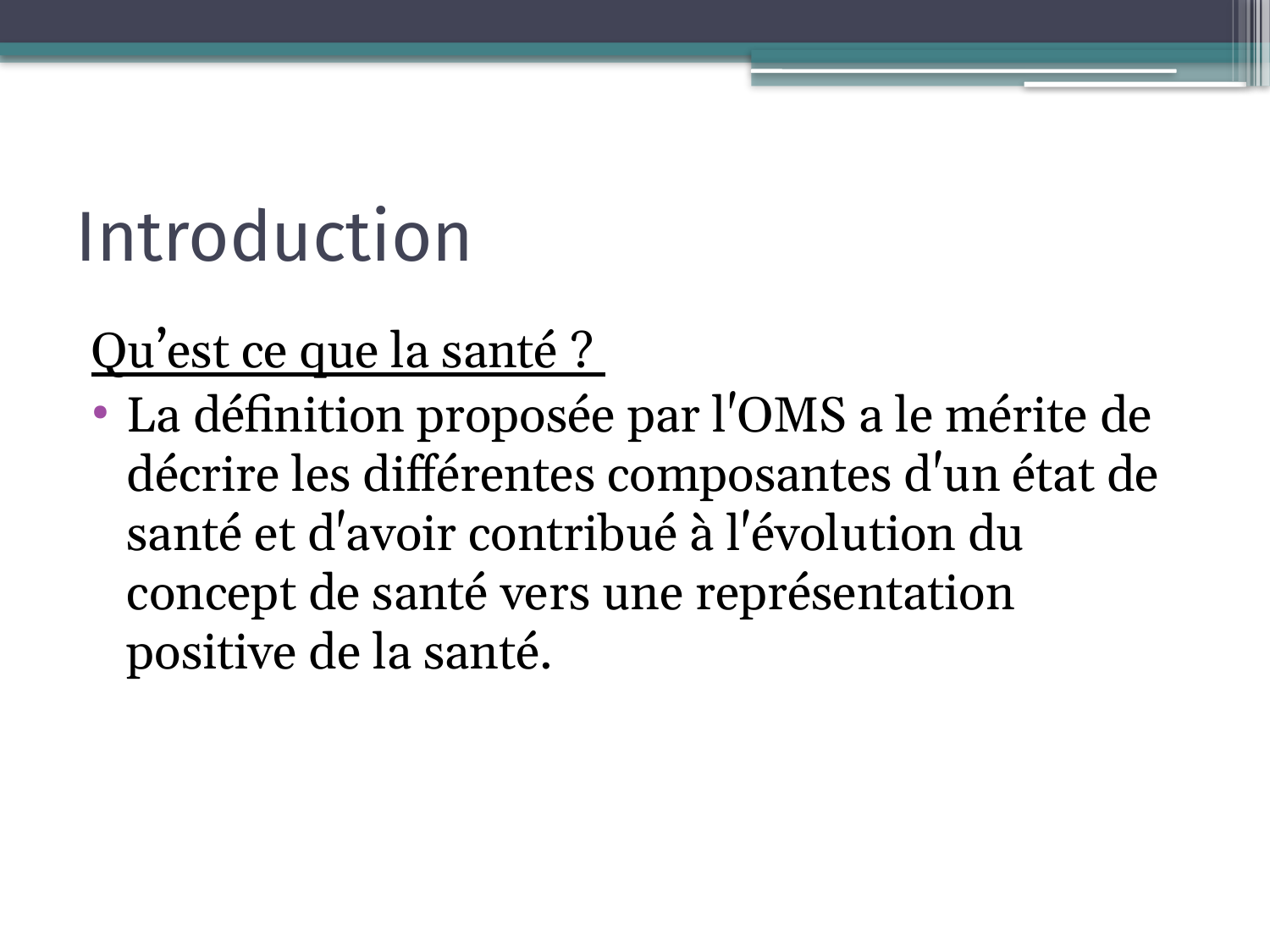

# Introduction
Qu’est ce que la santé ?
La définition proposée par l'OMS a le mérite de décrire les différentes composantes d'un état de santé et d'avoir contribué à l'évolution du concept de santé vers une représentation positive de la santé.